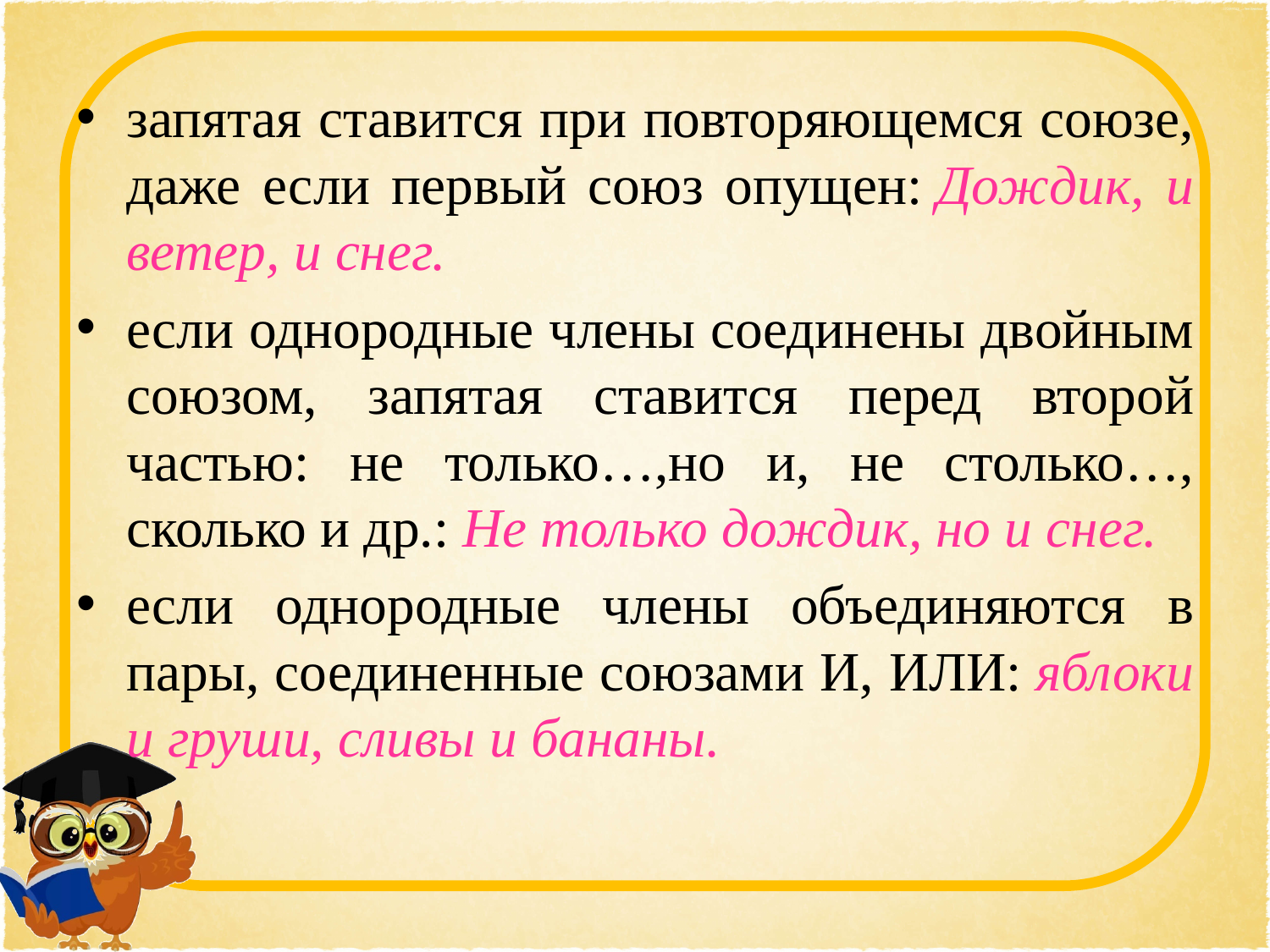

запятая ставится при повторяющемся союзе, даже если первый союз опущен: Дождик, и ветер, и снег.
если однородные члены соединены двойным союзом, запятая ставится перед второй частью: не только…,но и, не столько…, сколько и др.: Не только дождик, но и снег.
если однородные члены объединяются в пары, соединенные союзами И, ИЛИ: яблоки и груши, сливы и бананы.